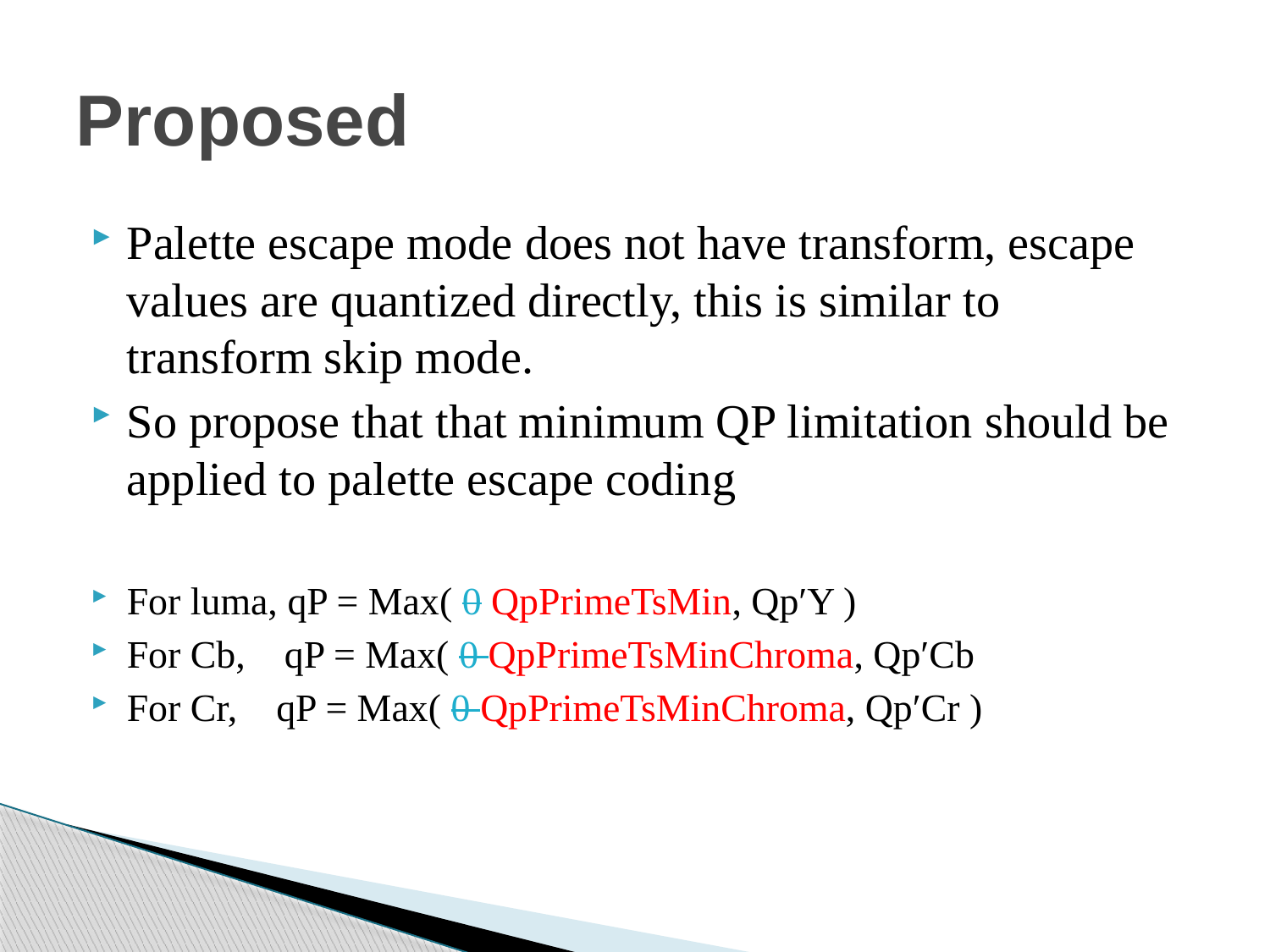

# Proposed
Palette escape mode does not have transform, escape values are quantized directly, this is similar to transform skip mode.
So propose that that minimum QP limitation should be applied to palette escape coding

For luma, qP = Max( 0 QpPrimeTsMin, Qp′Y )
For Cb,    qP = Max( 0 QpPrimeTsMinChroma, Qp′Cb
For Cr,    qP = Max( 0 QpPrimeTsMinChroma, Qp′Cr )